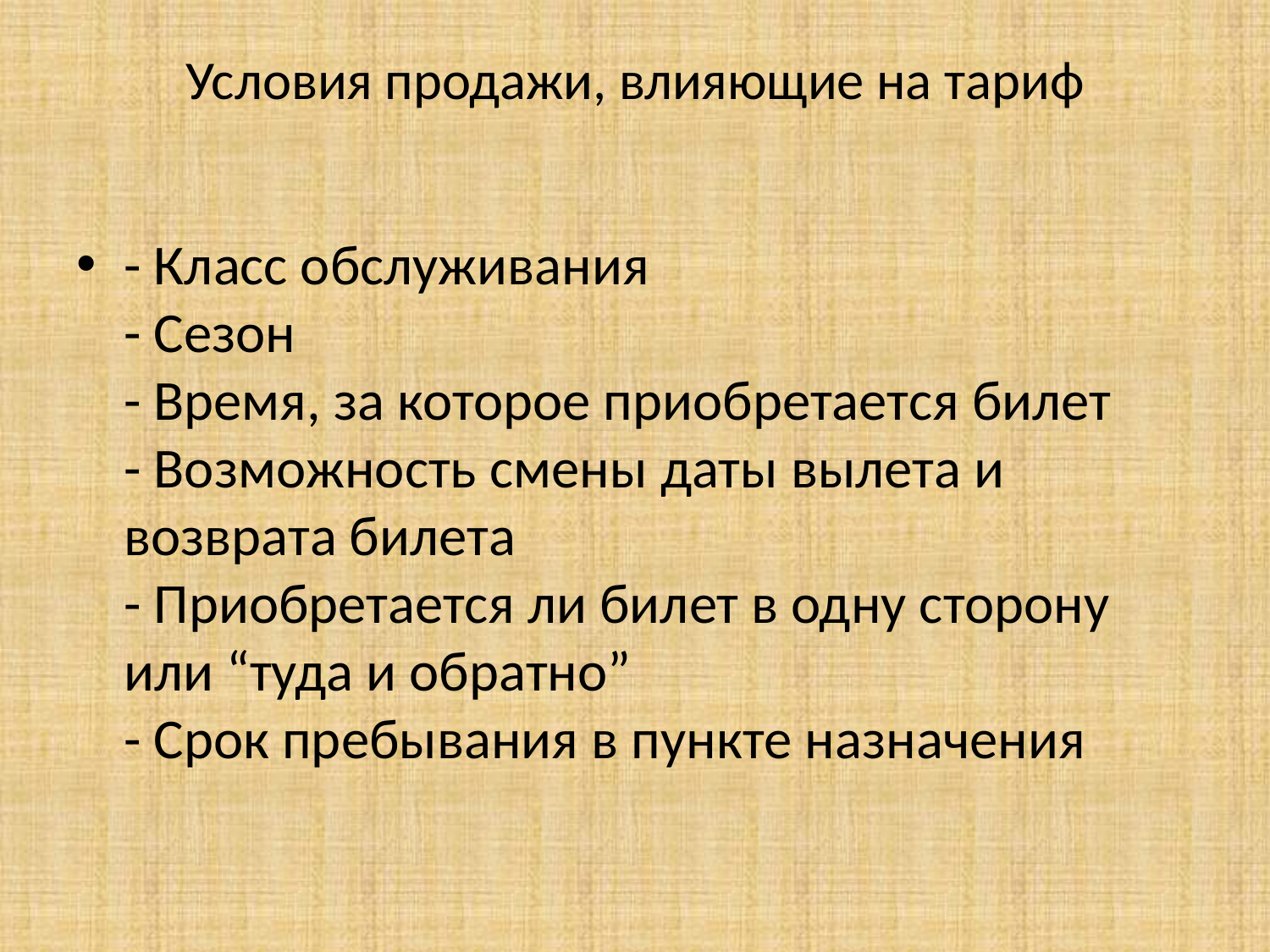

# Условия продажи, влияющие на тариф
- Класс обслуживания
- Сезон 
- Время, за которое приобретается билет
- Возможность смены даты вылета и возврата билета
- Приобретается ли билет в одну сторону или “туда и обратно”
- Срок пребывания в пункте назначения